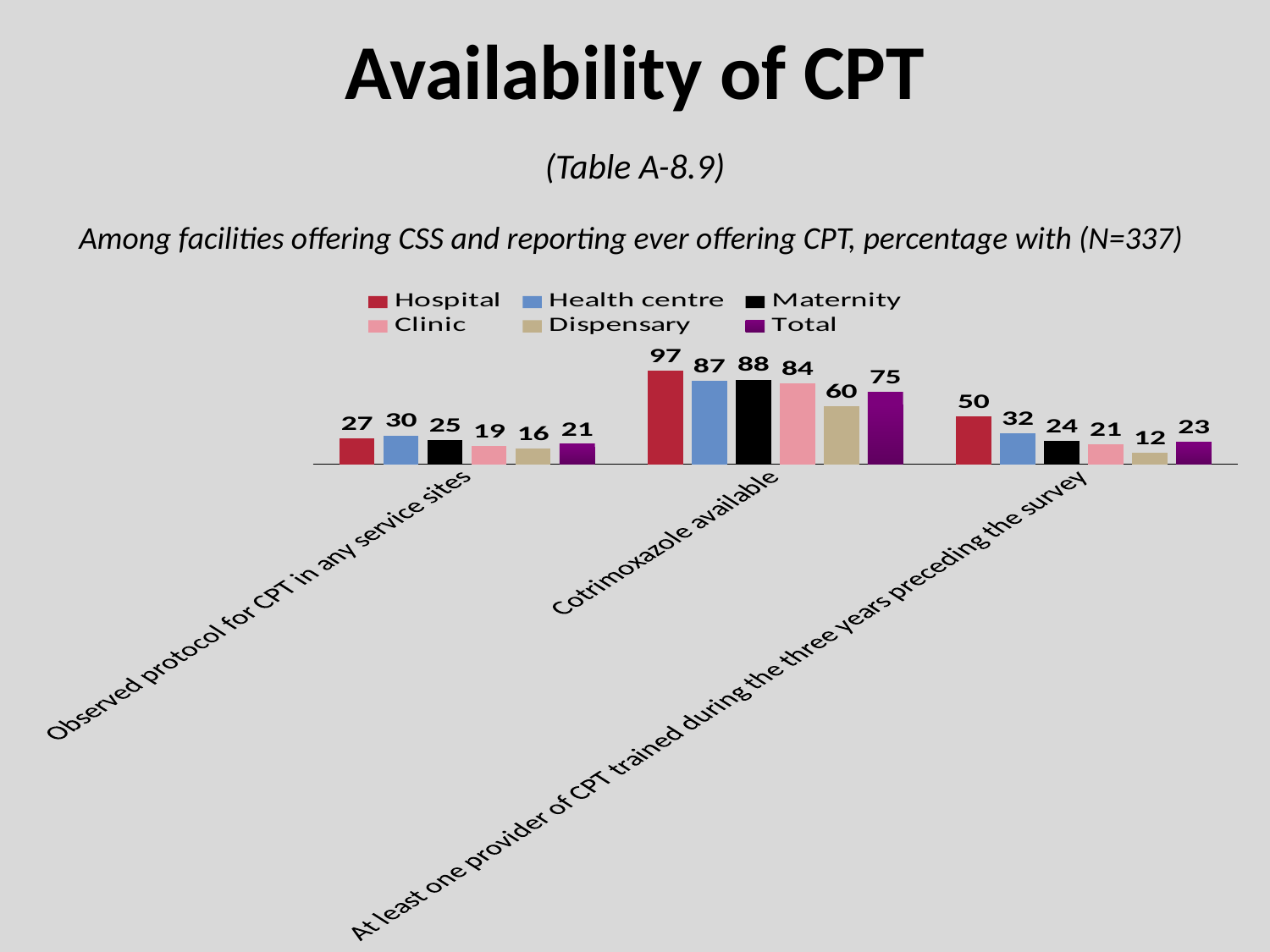

# Availability of CPT
(Table A-8.9)
Among facilities offering CSS and reporting ever offering CPT, percentage with (N=337)

### Chart

| Category | Hospital | Health centre | Maternity | Clinic | Dispensary | Total |
|---|---|---|---|---|---|---|
| Observed protocol for CPT in any service sites | 27.0 | 30.0 | 25.0 | 19.0 | 16.0 | 21.0 |
| Cotrimoxazole available | 97.0 | 87.0 | 88.0 | 84.0 | 60.0 | 75.0 |
| At least one provider of CPT trained during the three years preceding the survey | 50.0 | 32.0 | 24.0 | 21.0 | 12.0 | 23.0 |